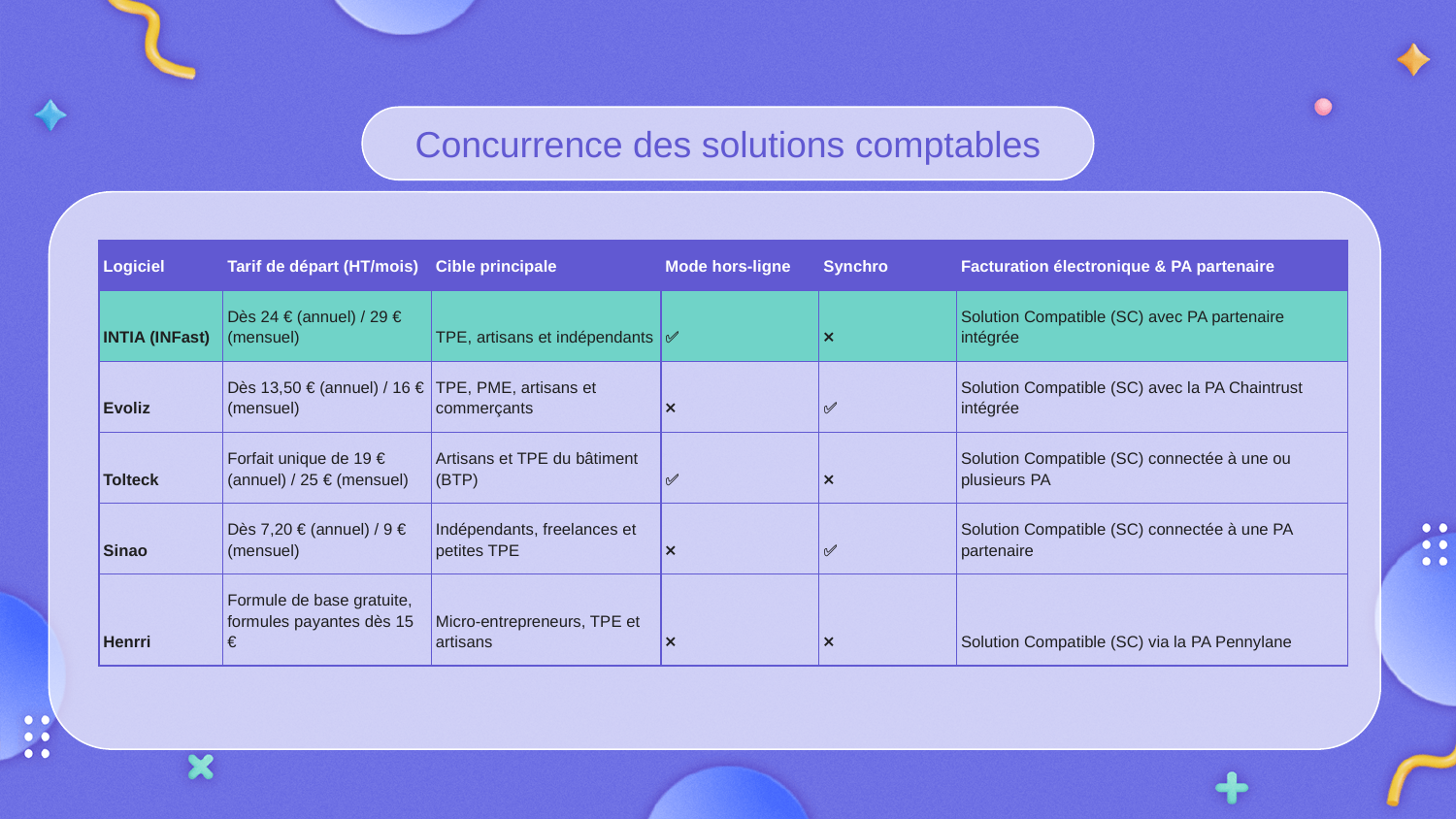

Concurrence des solutions comptables

| Logiciel | Tarif de départ (HT/mois) | Cible principale | Mode hors-ligne | Synchro | Facturation électronique & PA partenaire |
| --- | --- | --- | --- | --- | --- |
| INTIA (INFast) | Dès 24 € (annuel) / 29 € (mensuel) | TPE, artisans et indépendants | ✅ | ❌ | Solution Compatible (SC) avec PA partenaire intégrée |
| Evoliz | Dès 13,50 € (annuel) / 16 € (mensuel) | TPE, PME, artisans et commerçants | ❌ | ✅ | Solution Compatible (SC) avec la PA Chaintrust intégrée |
| Tolteck | Forfait unique de 19 € (annuel) / 25 € (mensuel) | Artisans et TPE du bâtiment (BTP) | ✅ | ❌ | Solution Compatible (SC) connectée à une ou plusieurs PA |
| Sinao | Dès 7,20 € (annuel) / 9 € (mensuel) | Indépendants, freelances et petites TPE | ❌ | ✅ | Solution Compatible (SC) connectée à une PA partenaire |
| Henrri | Formule de base gratuite, formules payantes dès 15 € | Micro-entrepreneurs, TPE et artisans | ❌ | ❌ | Solution Compatible (SC) via la PA Pennylane |